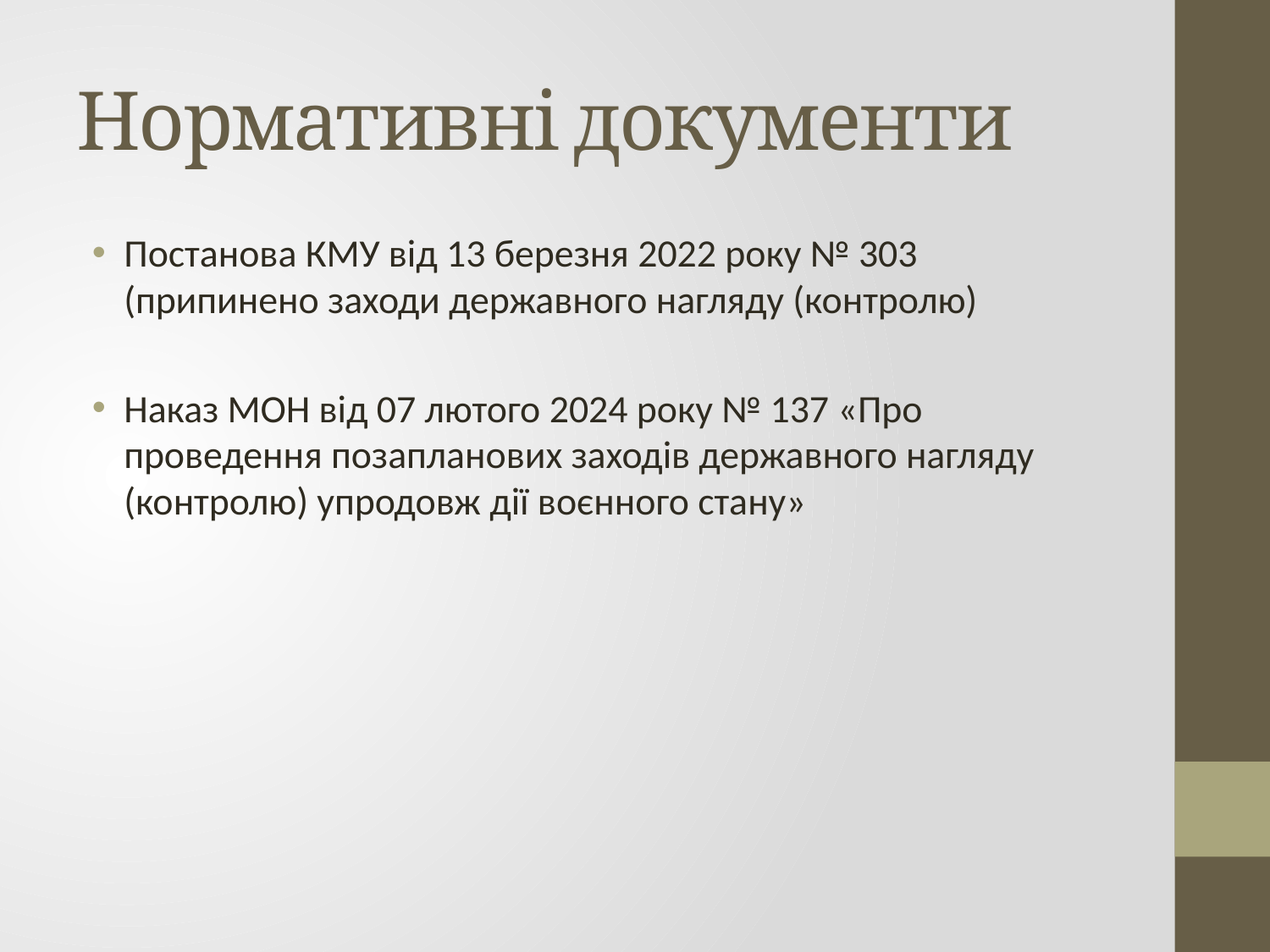

# Нормативні документи
Постанова КМУ від 13 березня 2022 року № 303 (припинено заходи державного нагляду (контролю)

Наказ МОН від 07 лютого 2024 року № 137 «Про проведення позапланових заходів державного нагляду (контролю) упродовж дії воєнного стану»